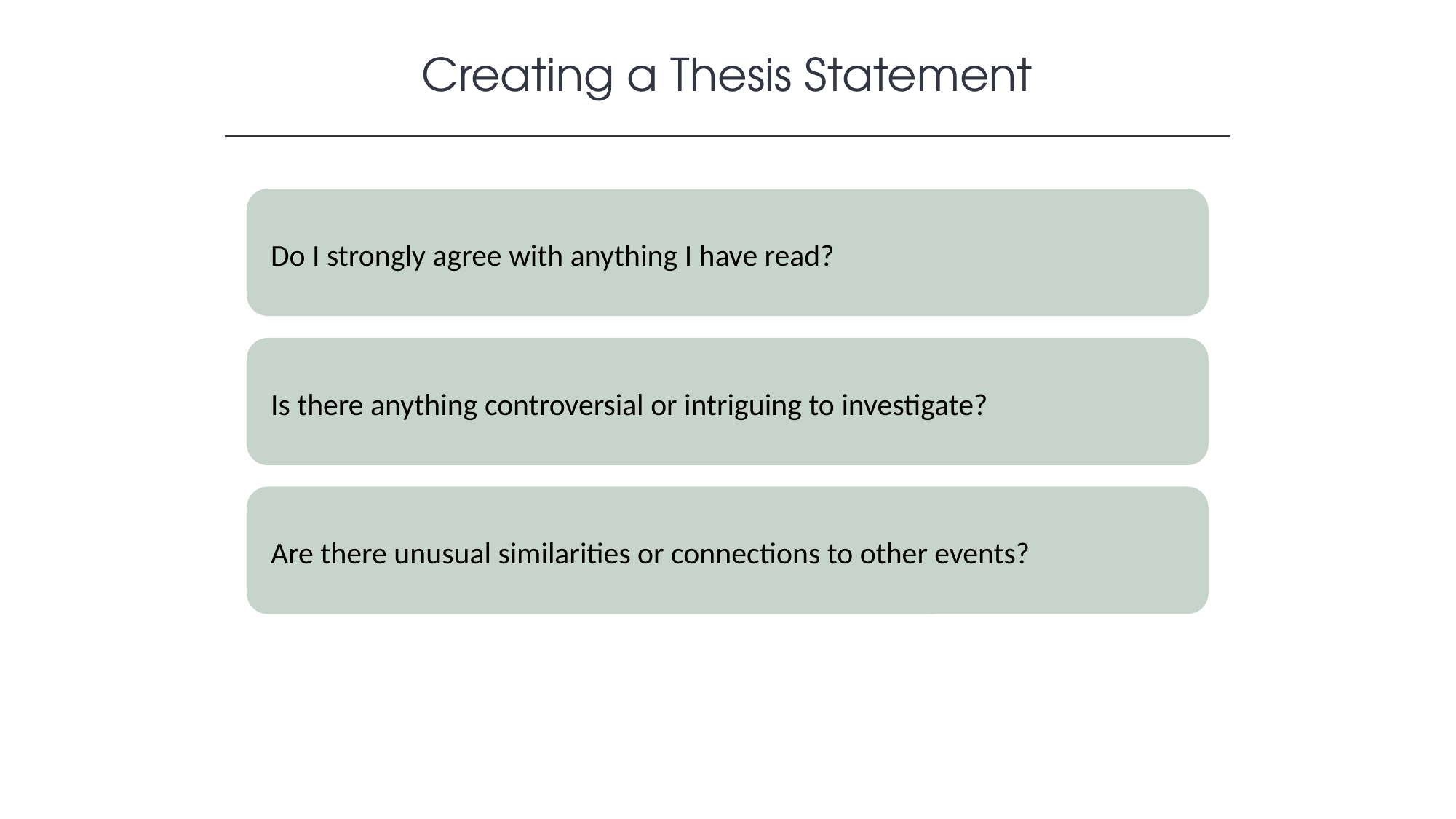

Creating a Thesis Statement
HAWKES LEARNING

Do I strongly agree with anything I have read?

Is there anything controversial or intriguing to investigate?

Are there unusual similarities or connections to other events?